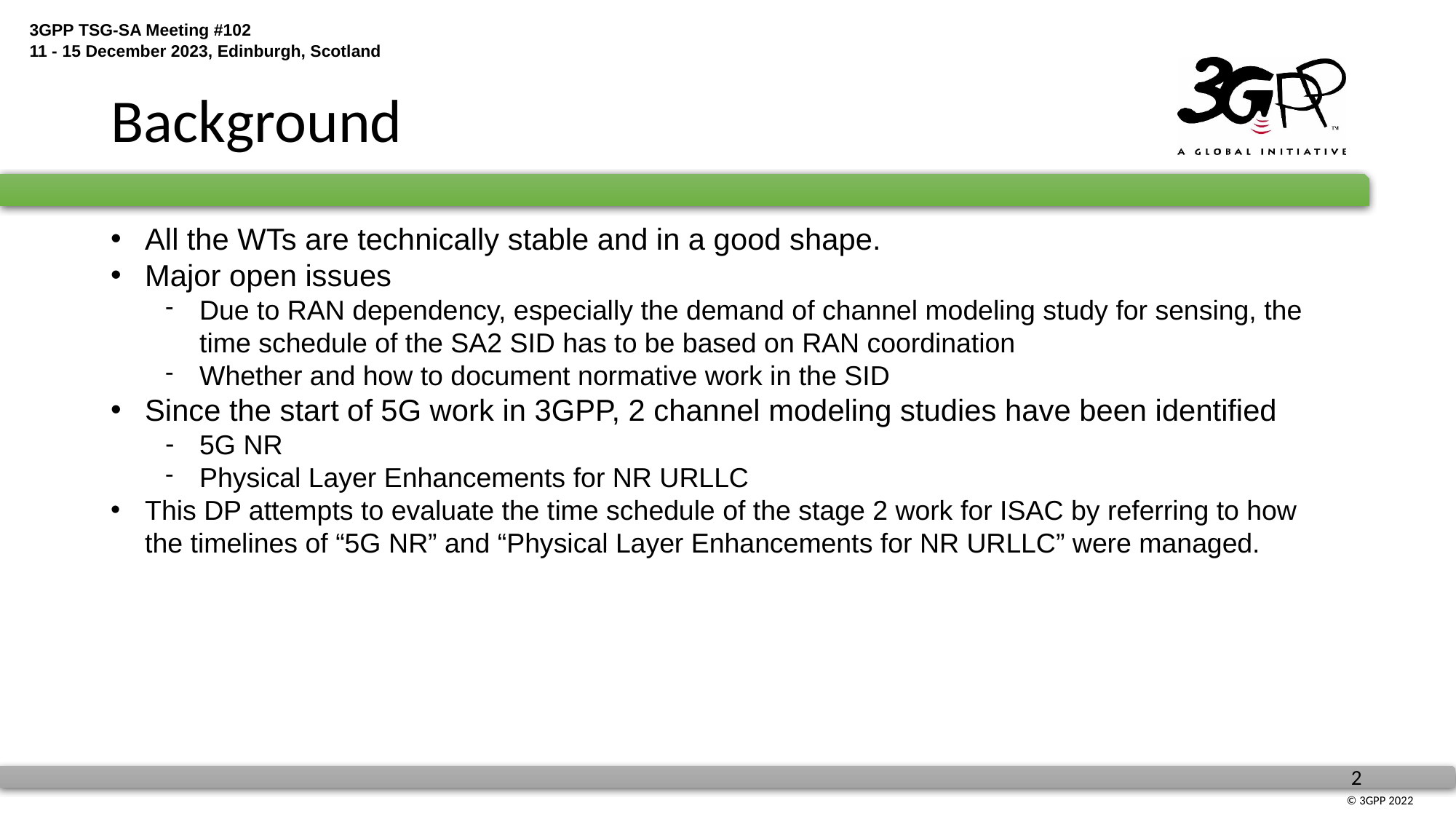

# Background
All the WTs are technically stable and in a good shape.
Major open issues
Due to RAN dependency, especially the demand of channel modeling study for sensing, the time schedule of the SA2 SID has to be based on RAN coordination
Whether and how to document normative work in the SID
Since the start of 5G work in 3GPP, 2 channel modeling studies have been identified
5G NR
Physical Layer Enhancements for NR URLLC
This DP attempts to evaluate the time schedule of the stage 2 work for ISAC by referring to how the timelines of “5G NR” and “Physical Layer Enhancements for NR URLLC” were managed.